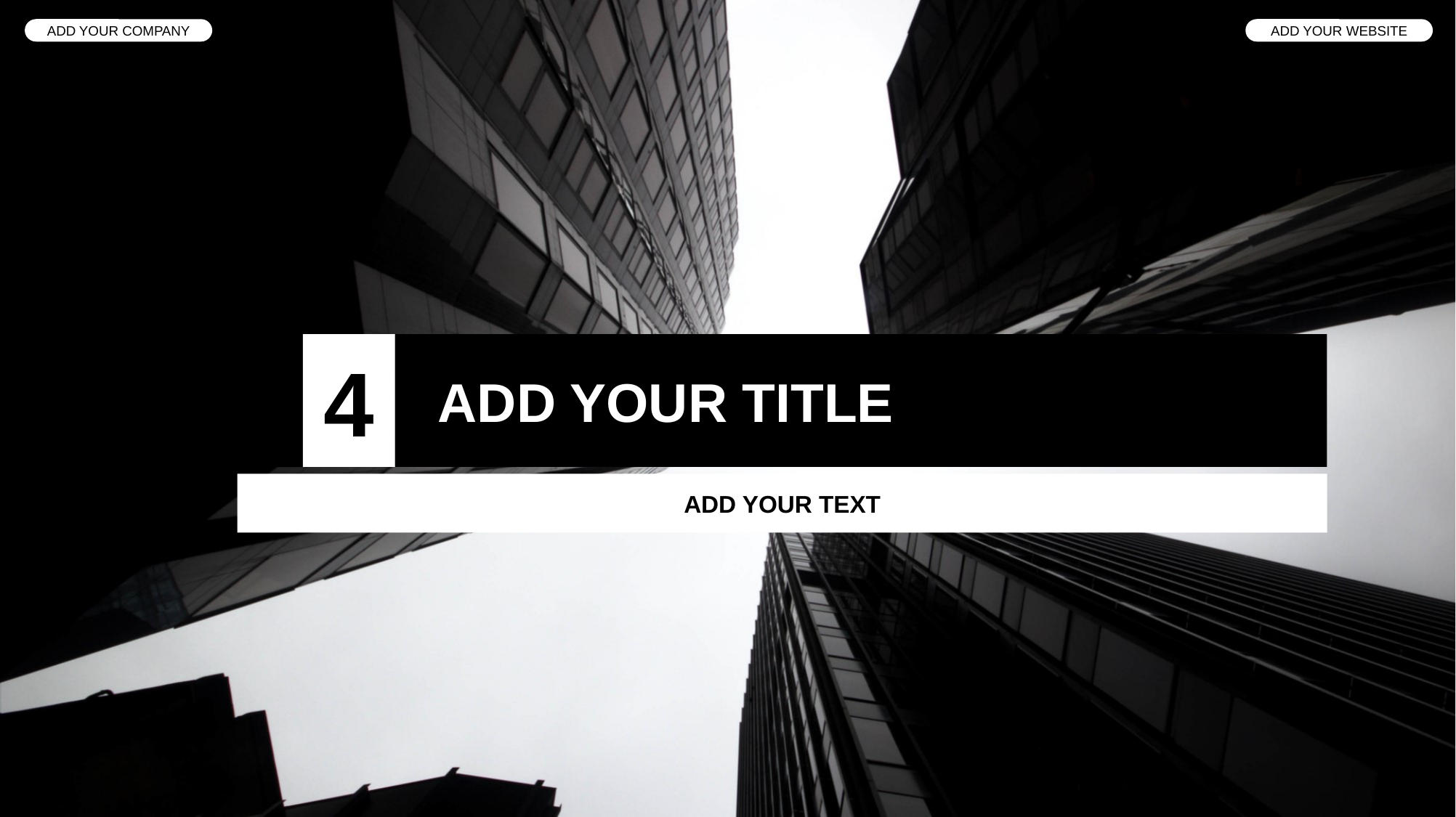

ADD YOUR COMPANY
ADD YOUR WEBSITE

4
ADD YOUR TITLE
ADD YOUR TEXT